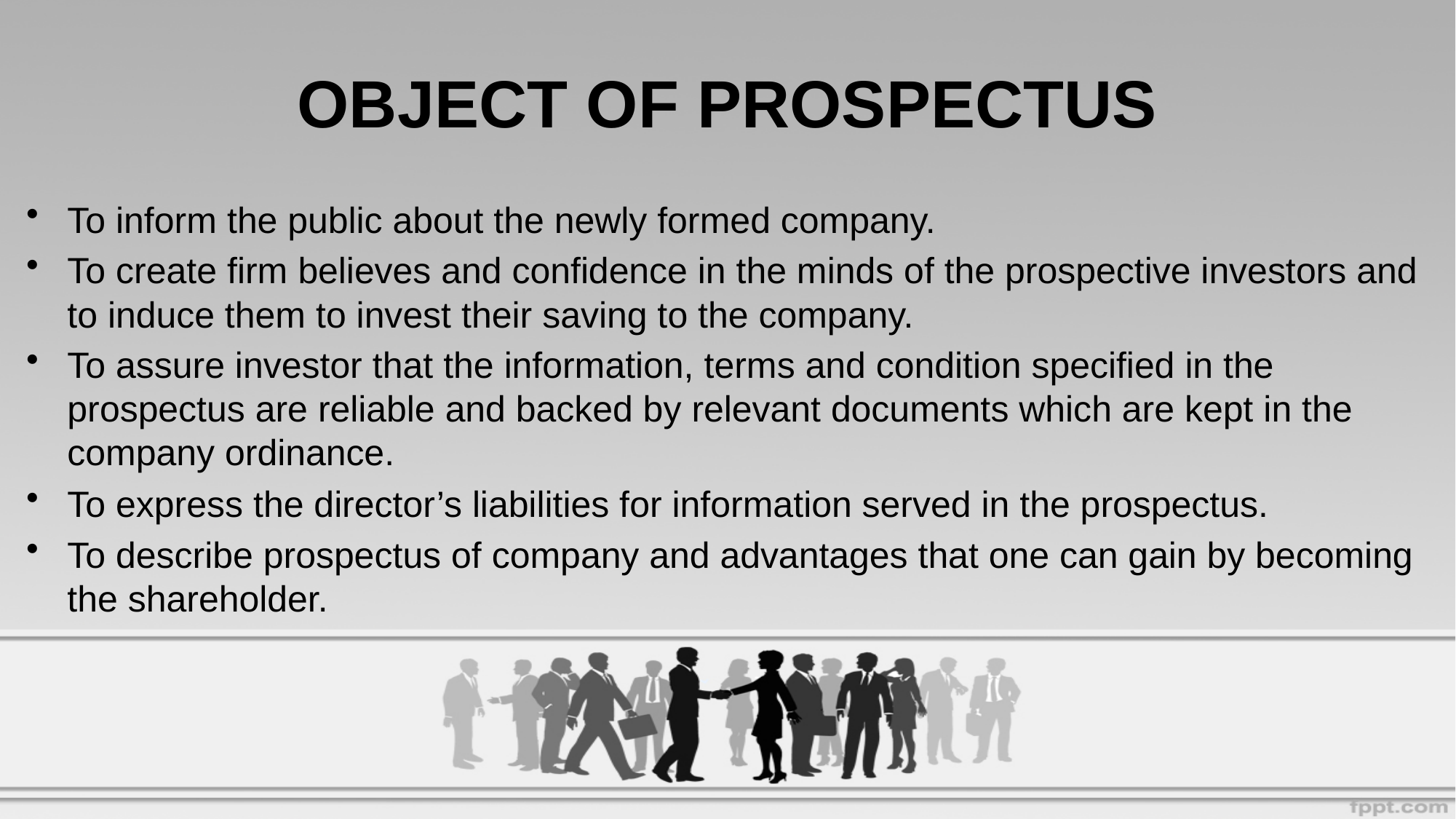

# OBJECT OF PROSPECTUS
To inform the public about the newly formed company.
To create firm believes and confidence in the minds of the prospective investors and to induce them to invest their saving to the company.
To assure investor that the information, terms and condition specified in the prospectus are reliable and backed by relevant documents which are kept in the company ordinance.
To express the director’s liabilities for information served in the prospectus.
To describe prospectus of company and advantages that one can gain by becoming the shareholder.